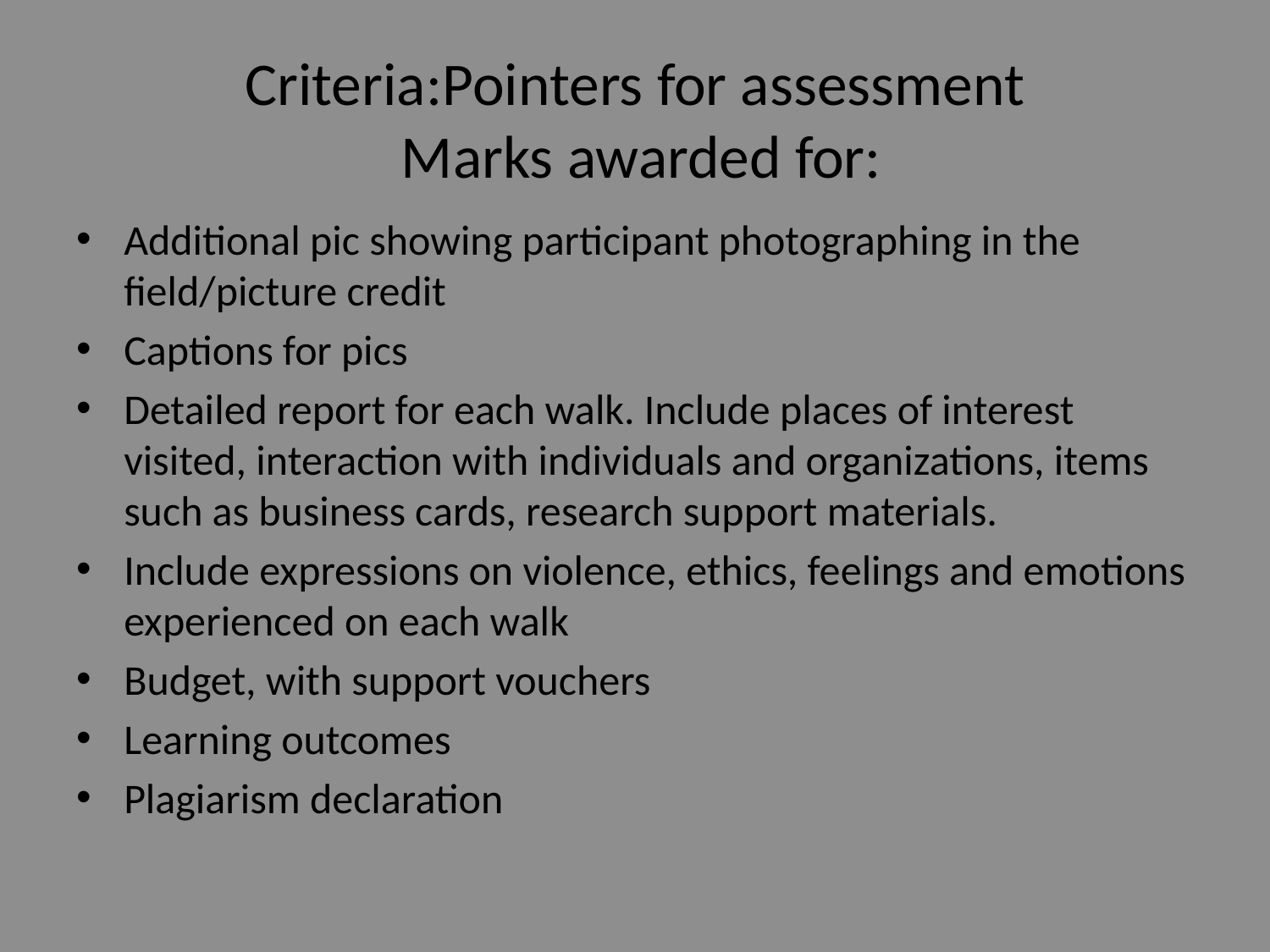

# Criteria:Pointers for assessment Marks awarded for:
Additional pic showing participant photographing in the field/picture credit
Captions for pics
Detailed report for each walk. Include places of interest visited, interaction with individuals and organizations, items such as business cards, research support materials.
Include expressions on violence, ethics, feelings and emotions experienced on each walk
Budget, with support vouchers
Learning outcomes
Plagiarism declaration